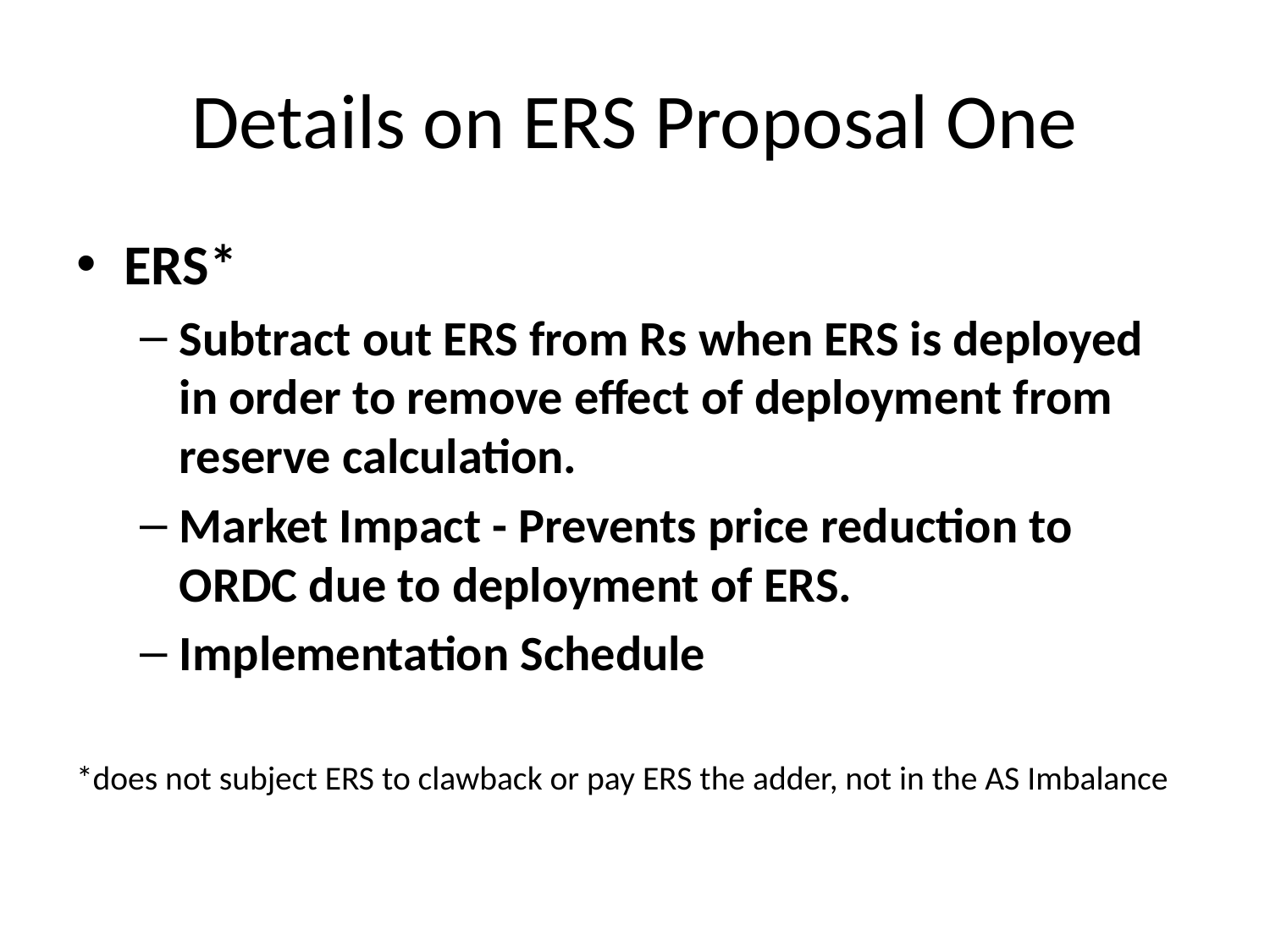

# Details on ERS Proposal One
ERS*
Subtract out ERS from Rs when ERS is deployed  in order to remove effect of deployment from reserve calculation.
Market Impact - Prevents price reduction to ORDC due to deployment of ERS.
Implementation Schedule

*does not subject ERS to clawback or pay ERS the adder, not in the AS Imbalance